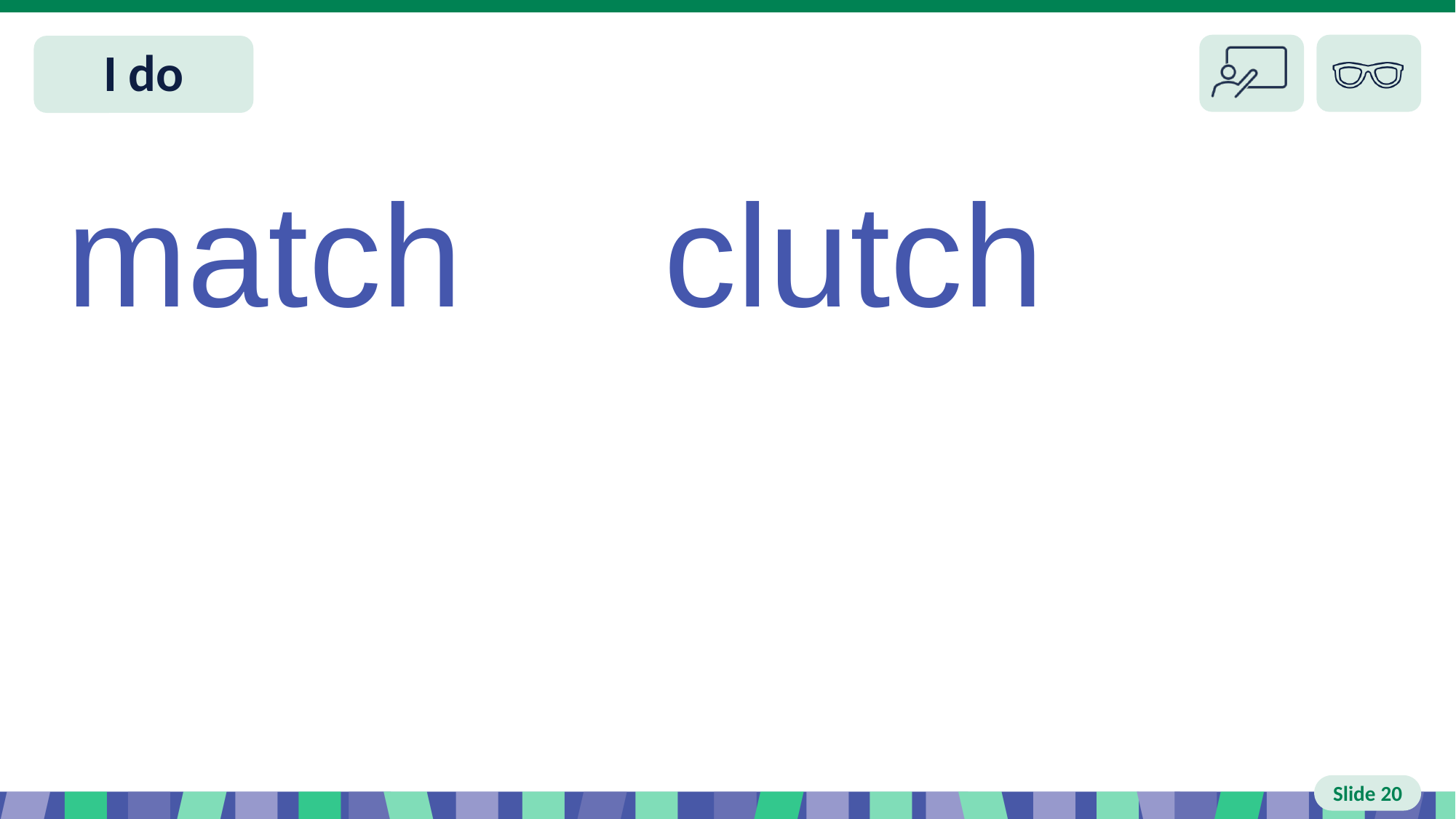

# Slide 20 I do
match     clutch